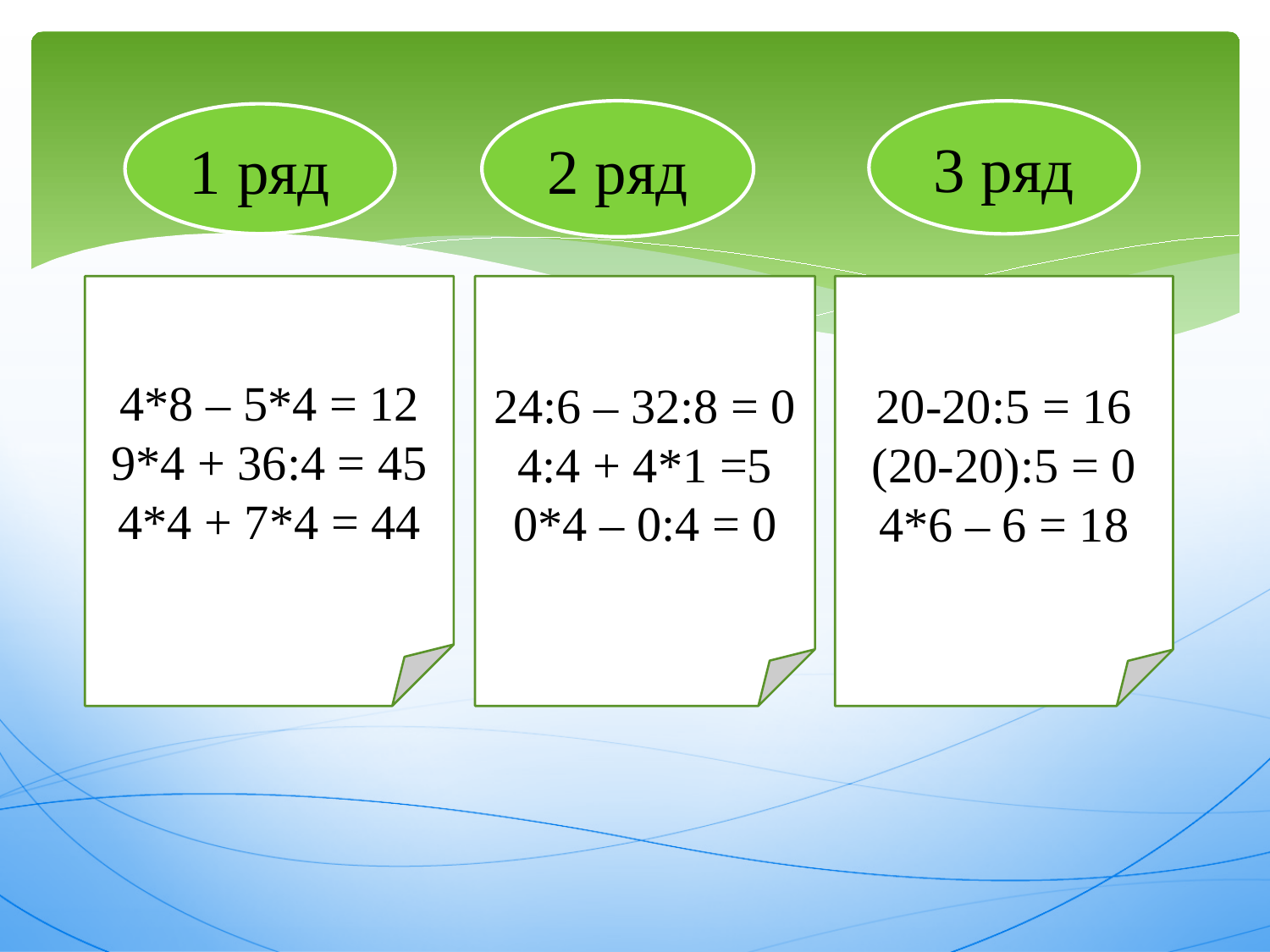

2 ряд
3 ряд
1 ряд
4*8 – 5*4 = 12
9*4 + 36:4 = 45
4*4 + 7*4 = 44
24:6 – 32:8 = 0
4:4 + 4*1 =5
0*4 – 0:4 = 0
20-20:5 = 16
(20-20):5 = 0
4*6 – 6 = 18